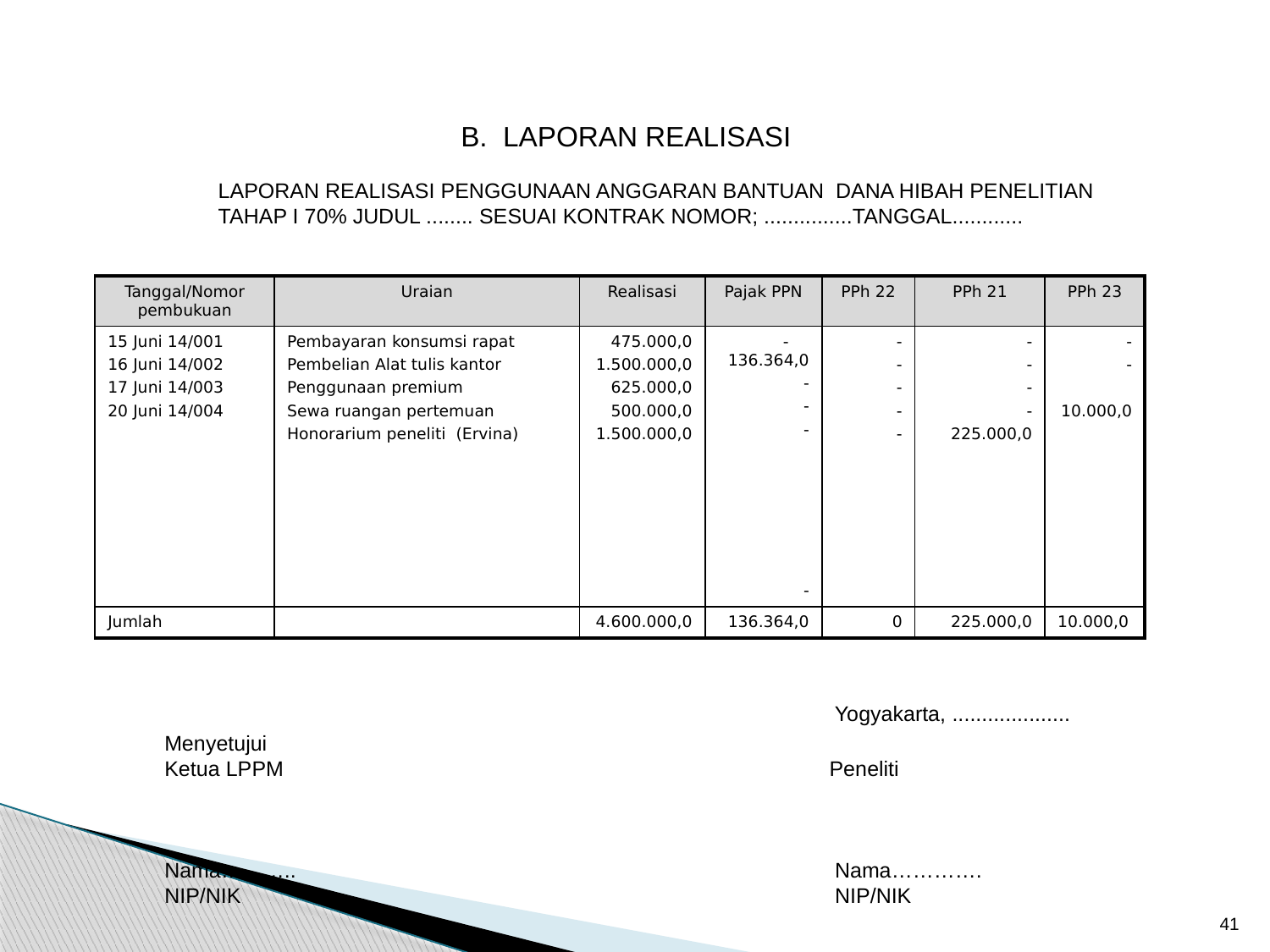

B.  LAPORAN REALISASI

LAPORAN REALISASI PENGGUNAAN ANGGARAN BANTUAN  DANA HIBAH PENELITIAN
TAHAP I 70% JUDUL ........ SESUAI KONTRAK NOMOR; ...............TANGGAL............
| Tanggal/Nomor pembukuan | Uraian | Realisasi | Pajak PPN | PPh 22 | PPh 21 | PPh 23 |
| --- | --- | --- | --- | --- | --- | --- |
| 15 Juni 14/001 16 Juni 14/002 17 Juni 14/003 20 Juni 14/004 | Pembayaran konsumsi rapat Pembelian Alat tulis kantor Penggunaan premium Sewa ruangan pertemuan Honorarium peneliti (Ervina) | 475.000,0 1.500.000,0 625.000,0 500.000,0 1.500.000,0 | - 136.364,0 - - - - | - - - - - | - - - - 225.000,0 | - - 10.000,0 |
| Jumlah |  | 4.600.000,0 | 136.364,0 | 0 | 225.000,0 | 10.000,0 |
Yogyakarta, ....................
Menyetujui
Ketua LPPM                                                                                            Peneliti

Nama………..				      Nama………….
NIP/NIK					      NIP/NIK
41